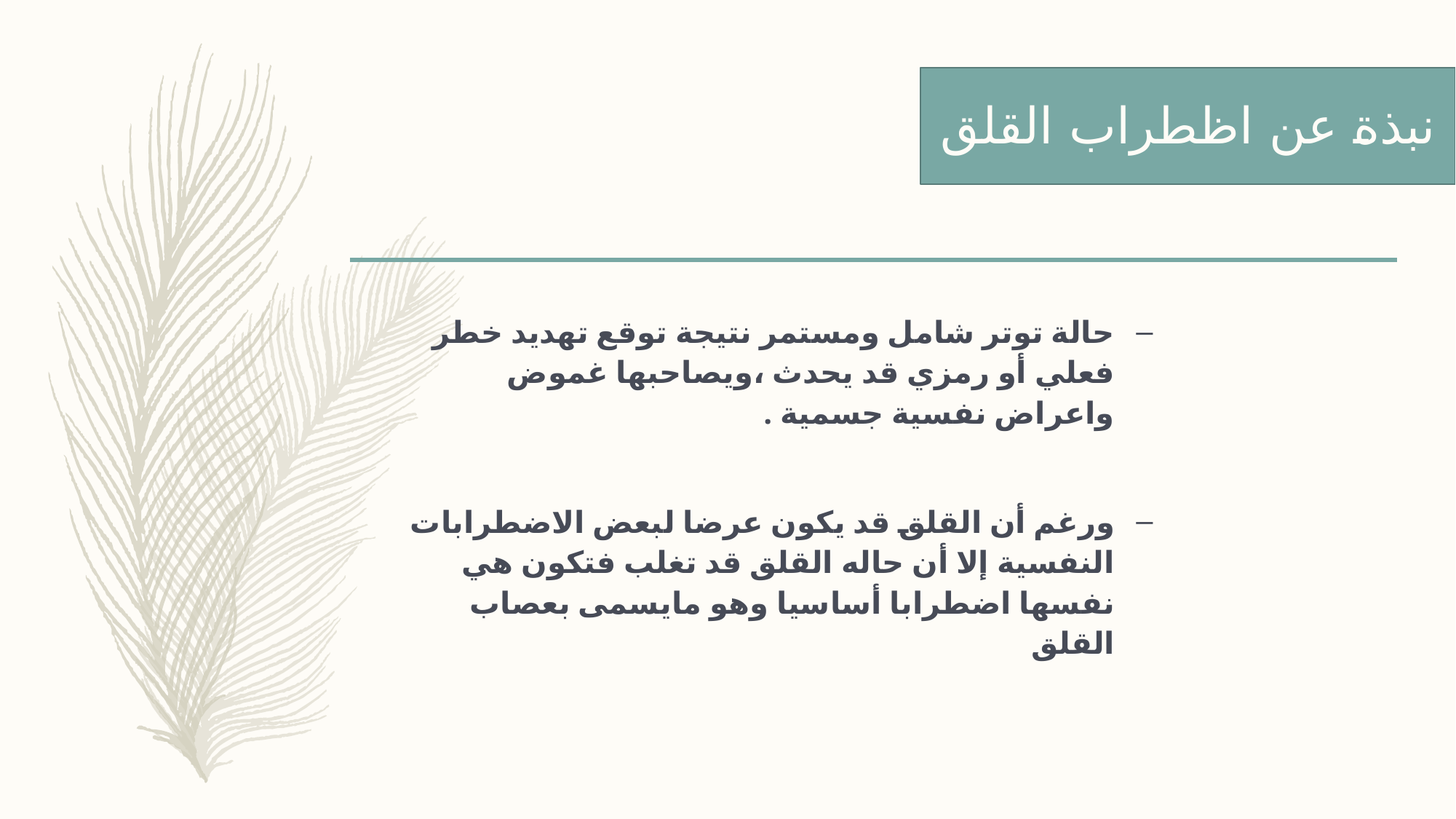

# نبذة عن اظطراب القلق
حالة توتر شامل ومستمر نتيجة توقع تهديد خطر فعلي أو رمزي قد يحدث ،ويصاحبها غموض واعراض نفسية جسمية .

ورغم أن القلق قد يكون عرضا لبعض الاضطرابات النفسية إلا أن حاله القلق قد تغلب فتكون هي نفسها اضطرابا أساسيا وهو مايسمى بعصاب القلق